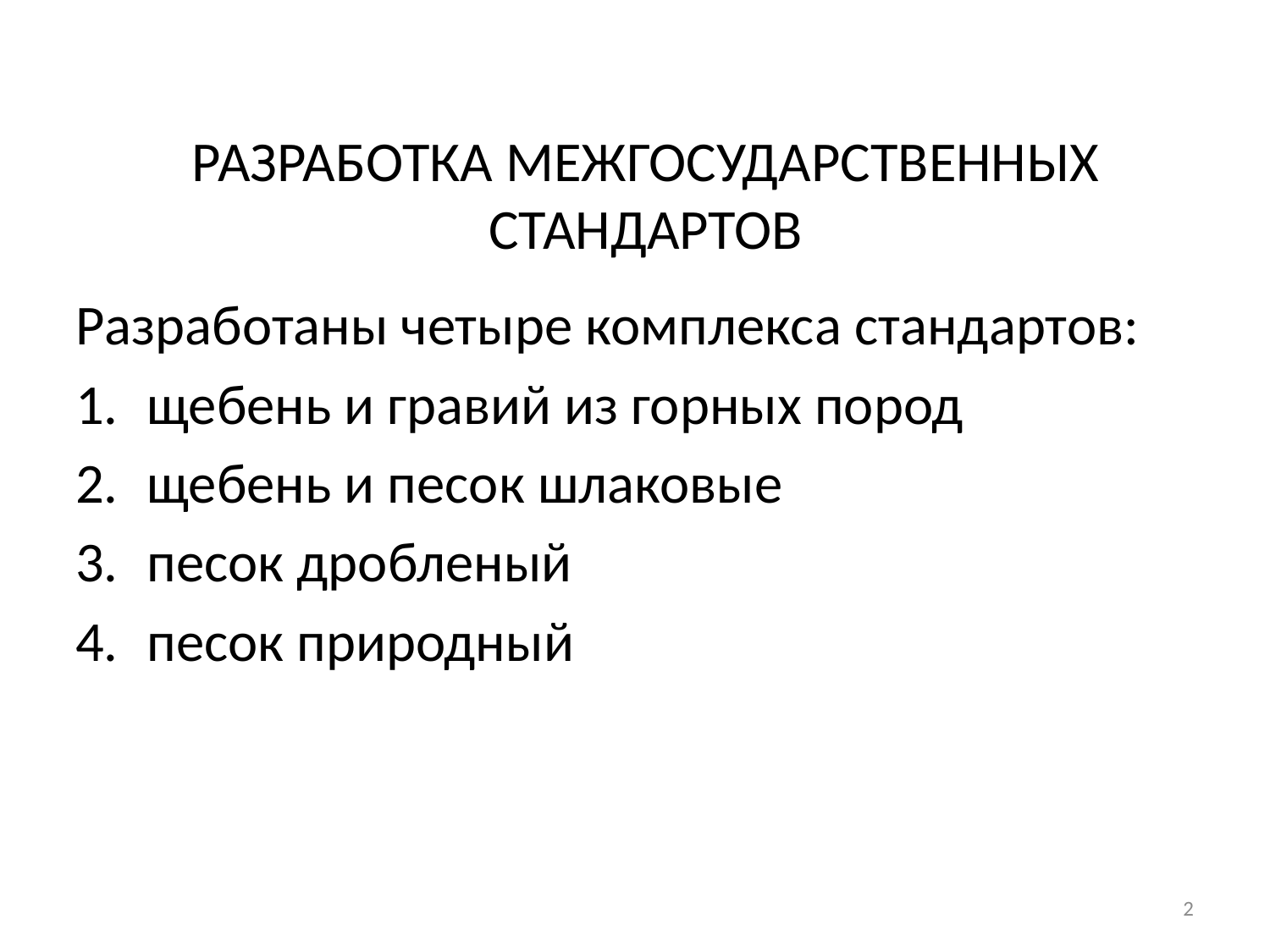

# Разработка межгосударственных стандартов
Разработаны четыре комплекса стандартов:
щебень и гравий из горных пород
щебень и песок шлаковые
песок дробленый
песок природный

2